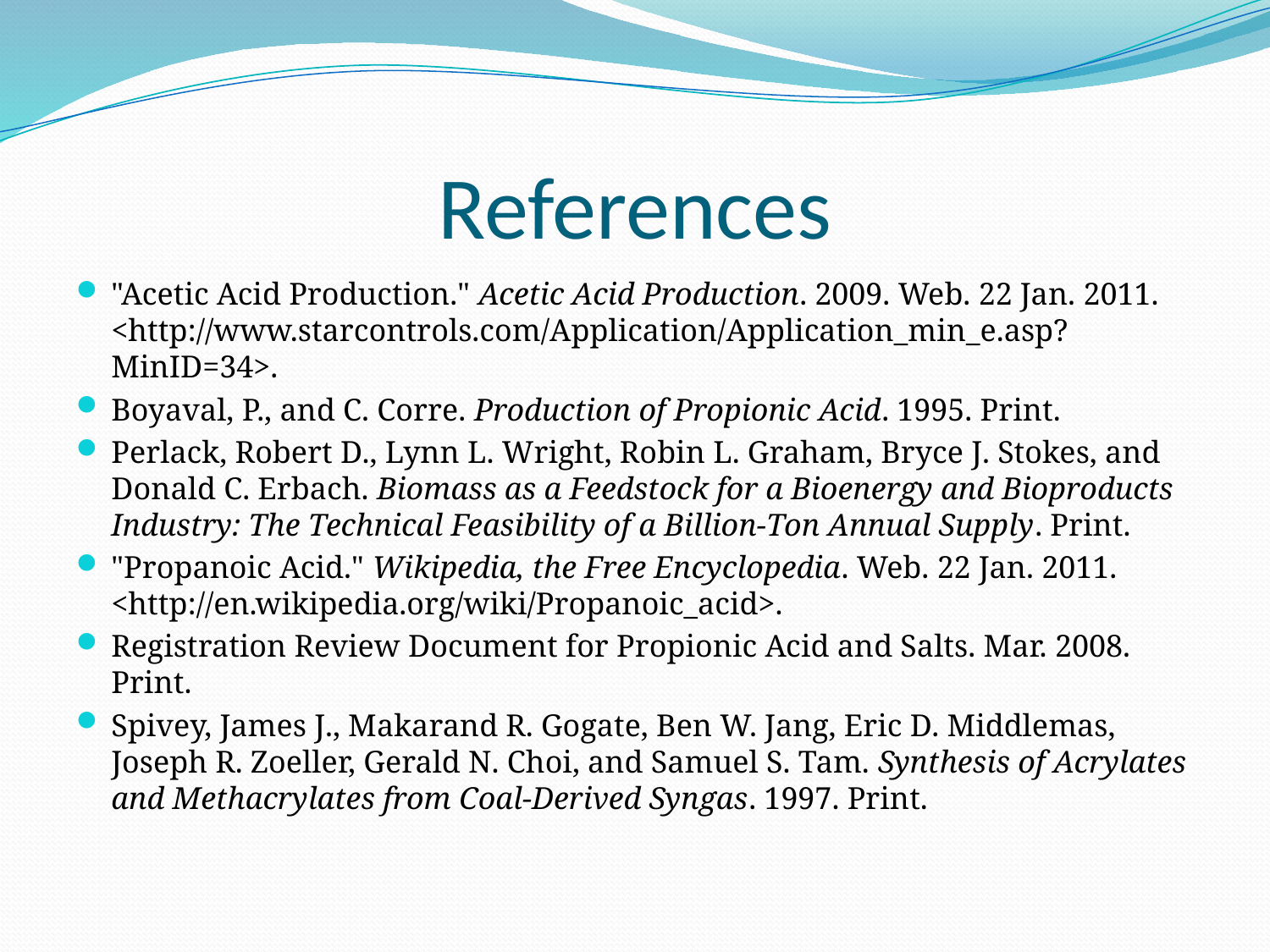

# References
"Acetic Acid Production." Acetic Acid Production. 2009. Web. 22 Jan. 2011. <http://www.starcontrols.com/Application/Application_min_e.asp?MinID=34>.
Boyaval, P., and C. Corre. Production of Propionic Acid. 1995. Print.
Perlack, Robert D., Lynn L. Wright, Robin L. Graham, Bryce J. Stokes, and Donald C. Erbach. Biomass as a Feedstock for a Bioenergy and Bioproducts Industry: The Technical Feasibility of a Billion-Ton Annual Supply. Print.
"Propanoic Acid." Wikipedia, the Free Encyclopedia. Web. 22 Jan. 2011. <http://en.wikipedia.org/wiki/Propanoic_acid>.
Registration Review Document for Propionic Acid and Salts. Mar. 2008. Print.
Spivey, James J., Makarand R. Gogate, Ben W. Jang, Eric D. Middlemas, Joseph R. Zoeller, Gerald N. Choi, and Samuel S. Tam. Synthesis of Acrylates and Methacrylates from Coal-Derived Syngas. 1997. Print.